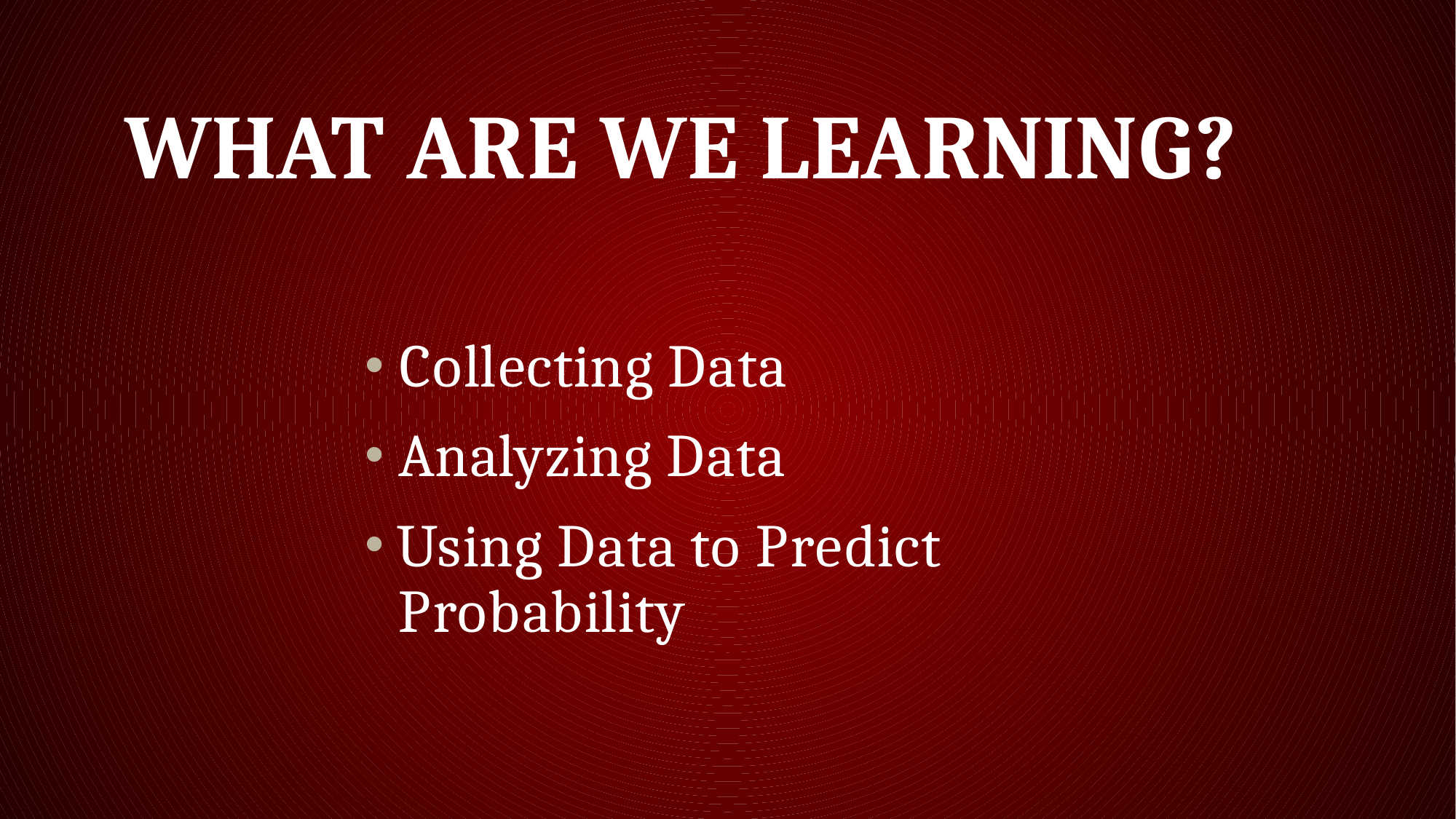

# What are we learning?
Collecting Data
Analyzing Data
Using Data to Predict Probability